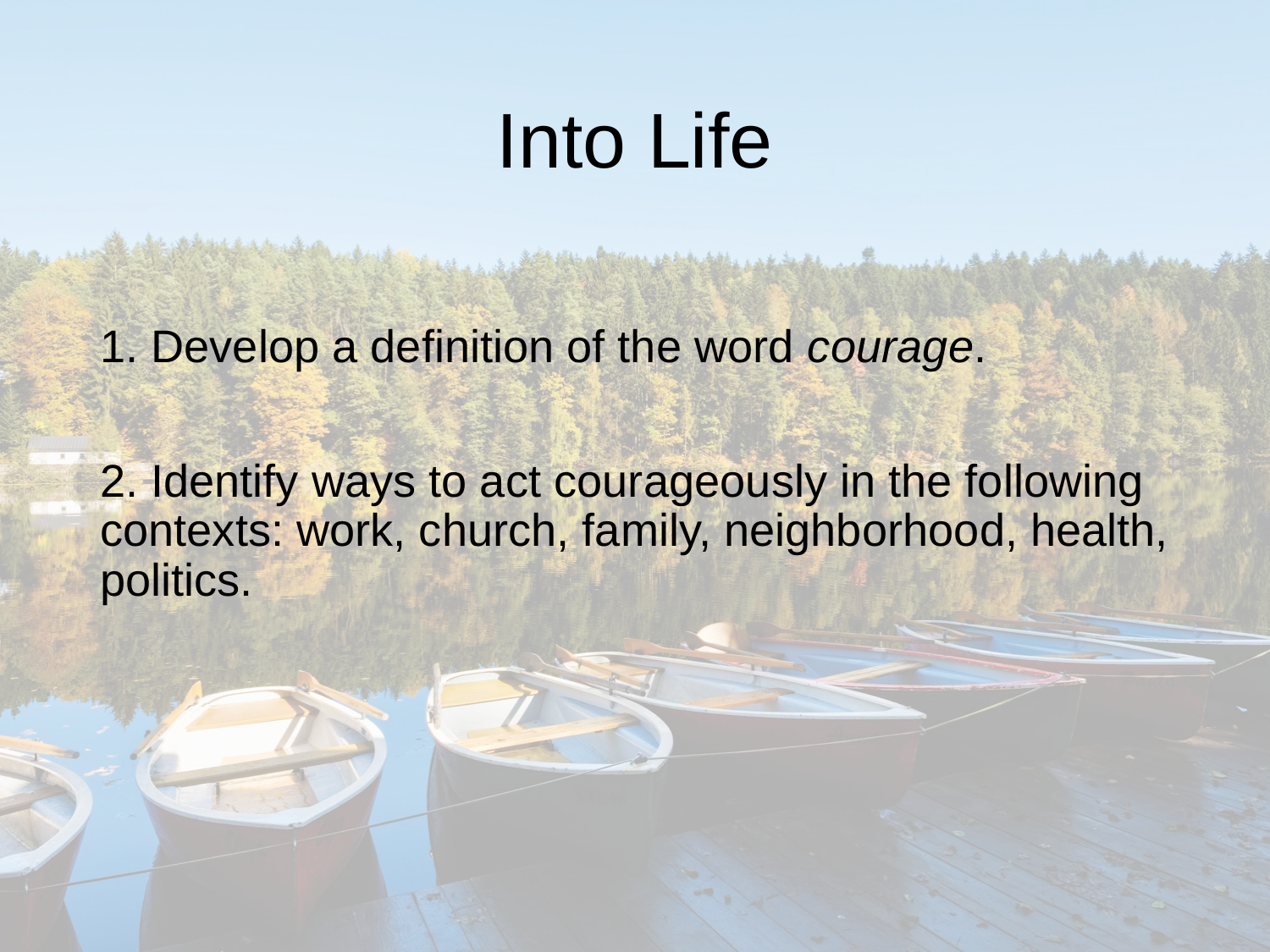

# Into Life
1. Develop a definition of the word courage.

2. Identify ways to act courageously in the following contexts: work, church, family, neighborhood, health, politics.